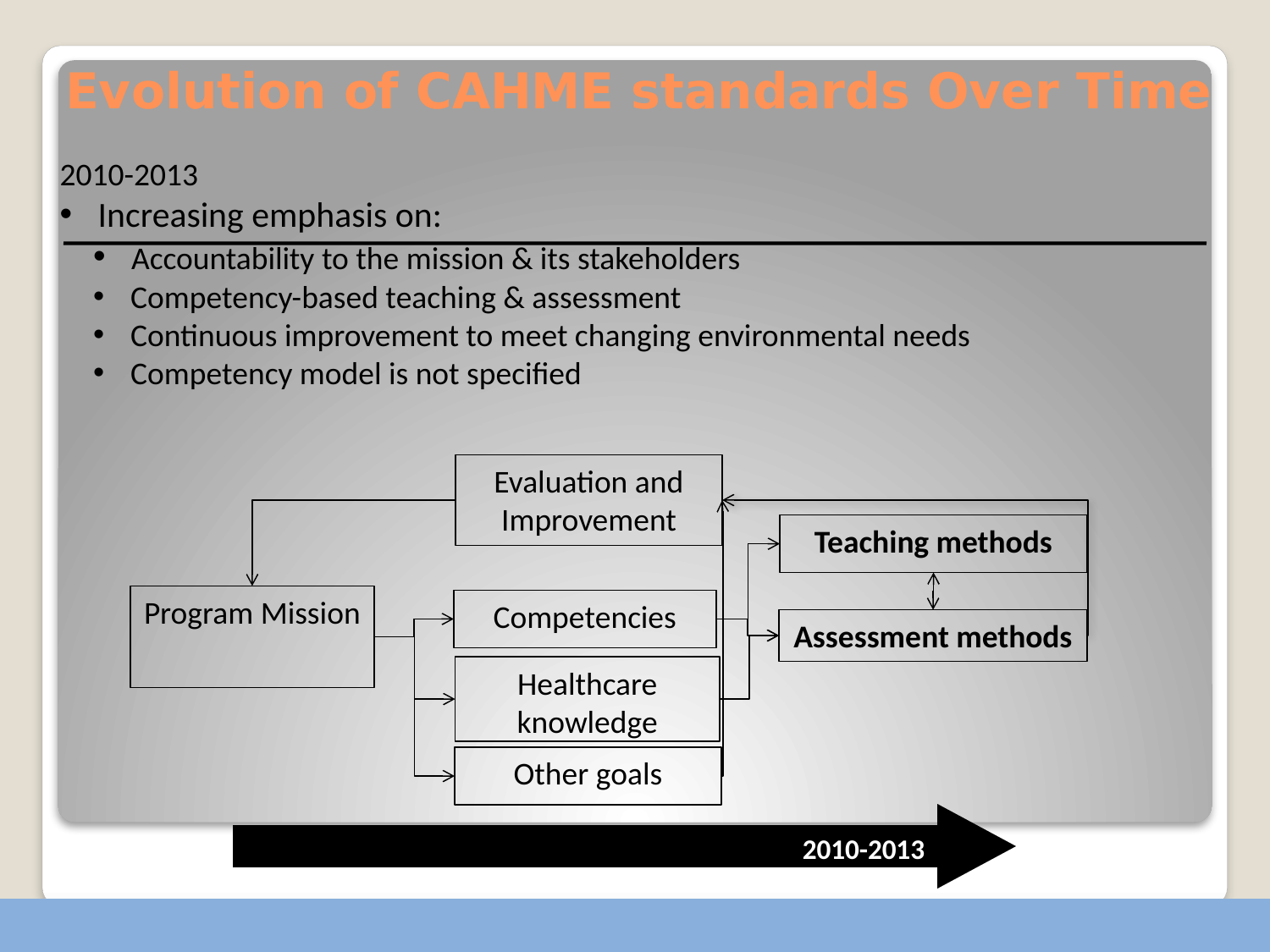

Evolution of CAHME standards Over Time
2010-2013
 Increasing emphasis on:
 Accountability to the mission & its stakeholders
 Competency-based teaching & assessment
 Continuous improvement to meet changing environmental needs
 Competency model is not specified

Evaluation and Improvement
Teaching methods
Program Mission
Competencies
Assessment methods
Healthcare knowledge
Other goals

2010-2013